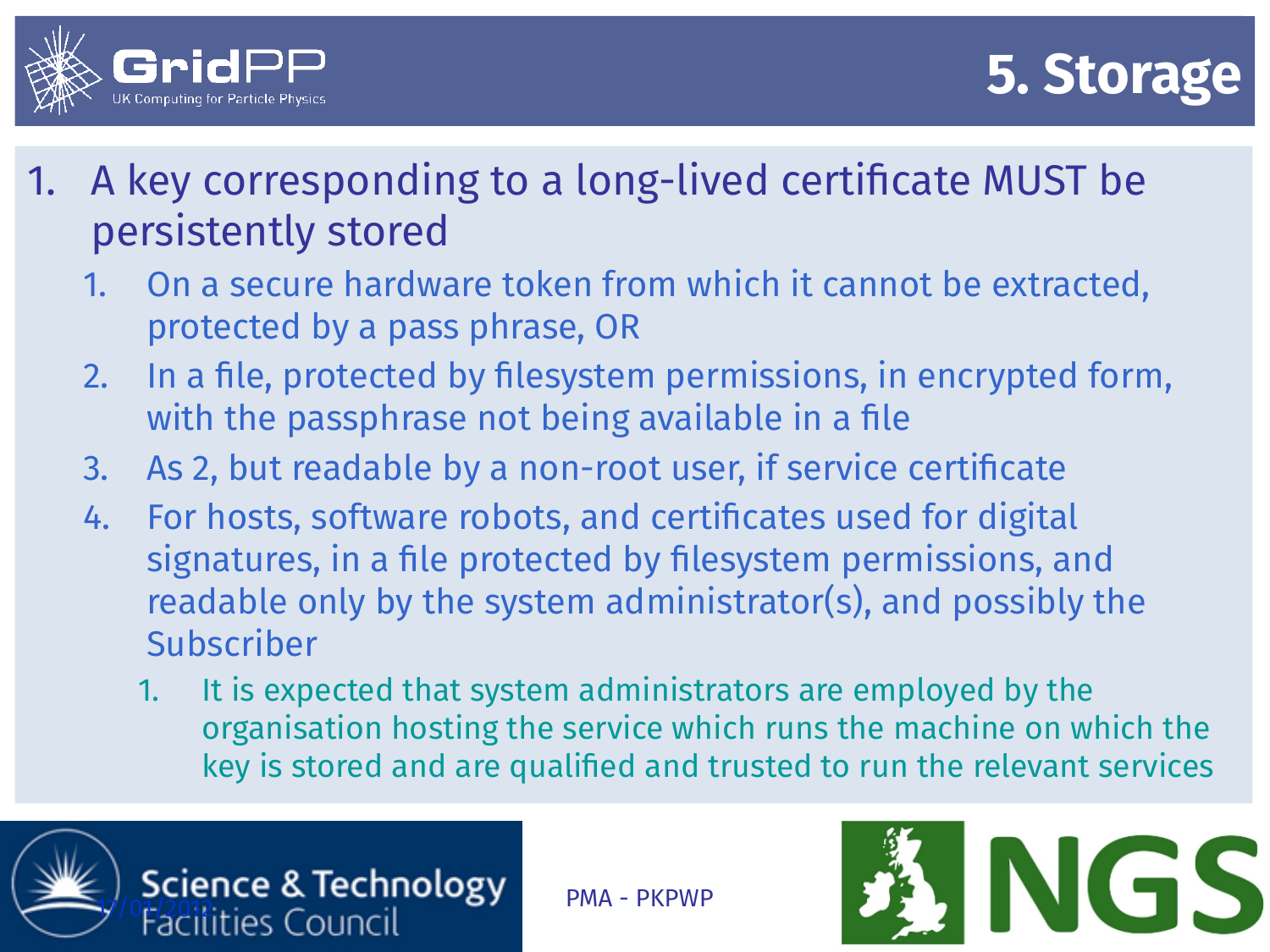

# 5. Storage
A key corresponding to a long-lived certificate MUST be persistently stored
On a secure hardware token from which it cannot be extracted, protected by a pass phrase, OR
In a file, protected by filesystem permissions, in encrypted form, with the passphrase not being available in a file
As 2, but readable by a non-root user, if service certificate
For hosts, software robots, and certificates used for digital signatures, in a file protected by filesystem permissions, and readable only by the system administrator(s), and possibly the Subscriber
It is expected that system administrators are employed by the organisation hosting the service which runs the machine on which the key is stored and are qualified and trusted to run the relevant services
PMA - PKPWP
17/01/2012
14